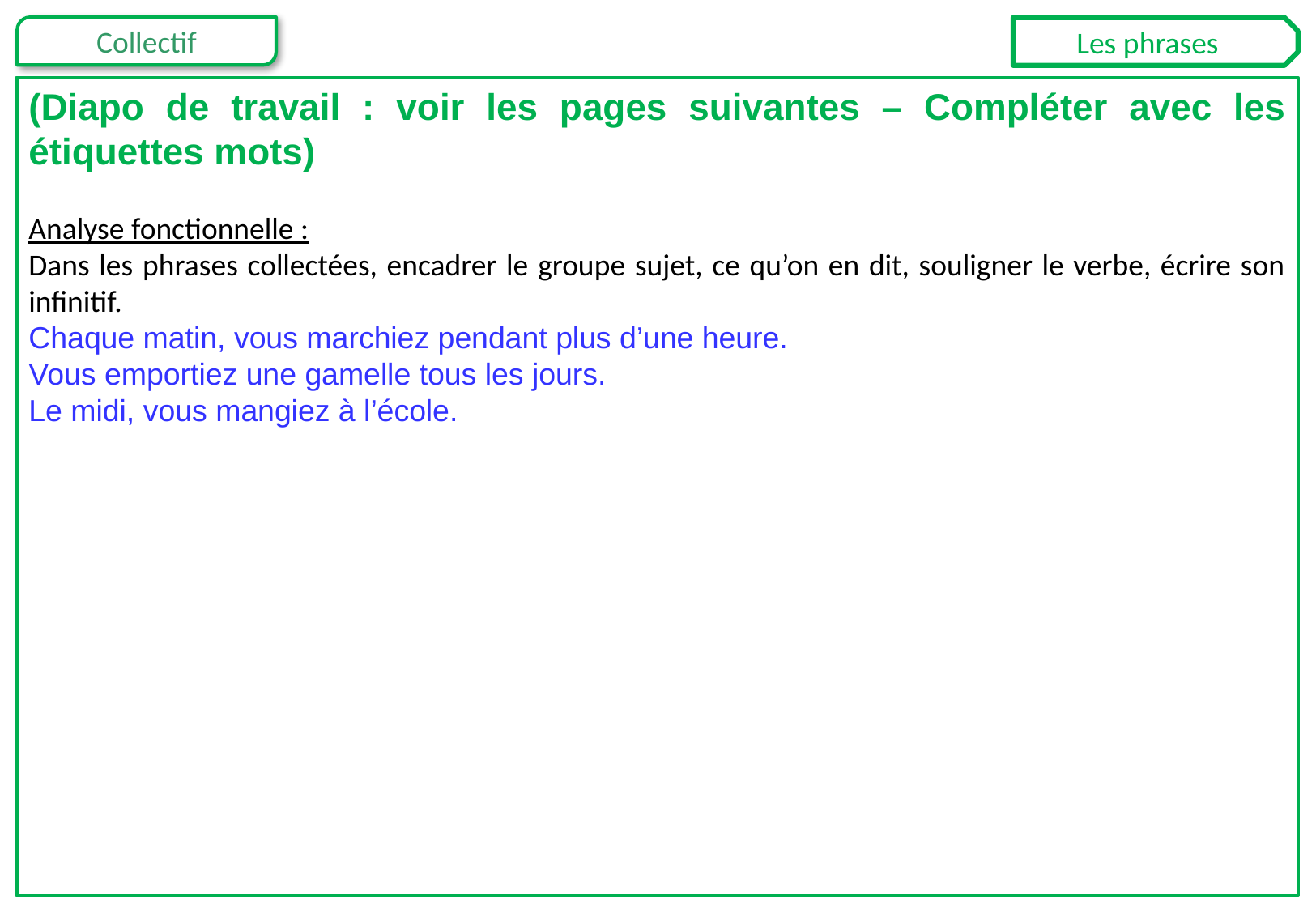

Les phrases
(Diapo de travail : voir les pages suivantes – Compléter avec les étiquettes mots)

Analyse fonctionnelle :
Dans les phrases collectées, encadrer le groupe sujet, ce qu’on en dit, souligner le verbe, écrire son infinitif.
Chaque matin, vous marchiez pendant plus d’une heure.
Vous emportiez une gamelle tous les jours.
Le midi, vous mangiez à l’école.